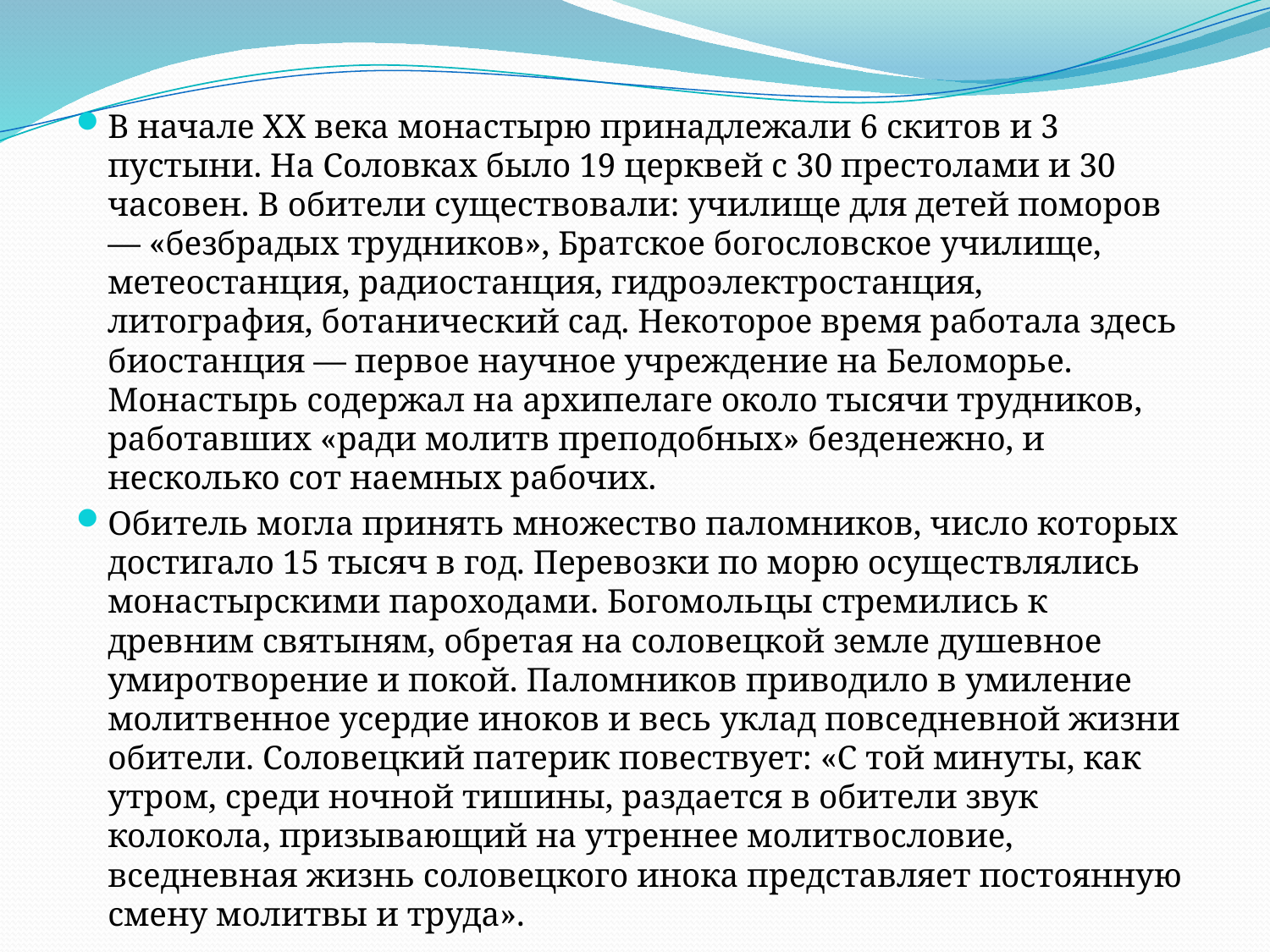

#
В начале XX века монастырю принадлежали 6 скитов и 3 пустыни. На Соловках было 19 церквей с 30 престолами и 30 часовен. В обители существовали: училище для детей поморов — «безбрадых трудников», Братское богословское училище, метеостанция, радиостанция, гидроэлектростанция, литография, ботанический сад. Некоторое время работала здесь биостанция — первое научное учреждение на Беломорье. Монастырь содержал на архипелаге около тысячи трудников, работавших «ради молитв преподобных» безденежно, и несколько сот наемных рабочих.
Обитель могла принять множество паломников, число которых достигало 15 тысяч в год. Перевозки по морю осуществлялись монастырскими пароходами. Богомольцы стремились к древним святыням, обретая на соловецкой земле душевное умиротворение и покой. Паломников приводило в умиление молитвенное усердие иноков и весь уклад повседневной жизни обители. Соловецкий патерик повествует: «С той минуты, как утром, среди ночной тишины, раздается в обители звук колокола, призывающий на утреннее молитвословие, вседневная жизнь соловецкого инока представляет постоянную смену молитвы и труда».